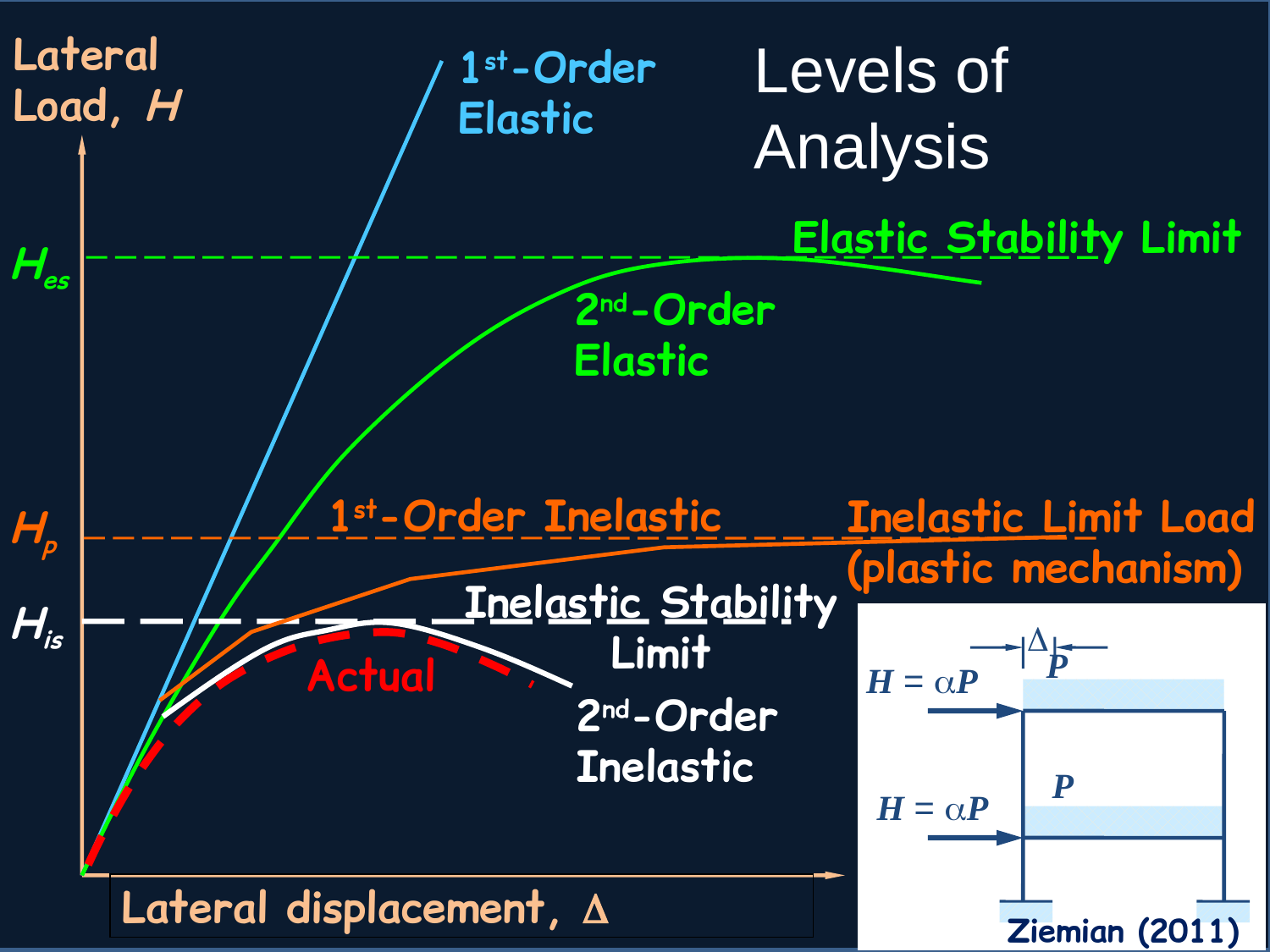

Lateral
Load, H
Levels of Analysis
1st-Order
Elastic

Elastic Stability Limit
Hes

2nd-Order
Elastic
1st-Order Inelastic
Inelastic Limit Load
(plastic mechanism)
Hp

Inelastic Stability
        Limit

2nd-Order
Inelastic
His

Δ

P

H = αP

P
H = αP

Actual
Lateral displacement, Δ

Ziemian (2011)